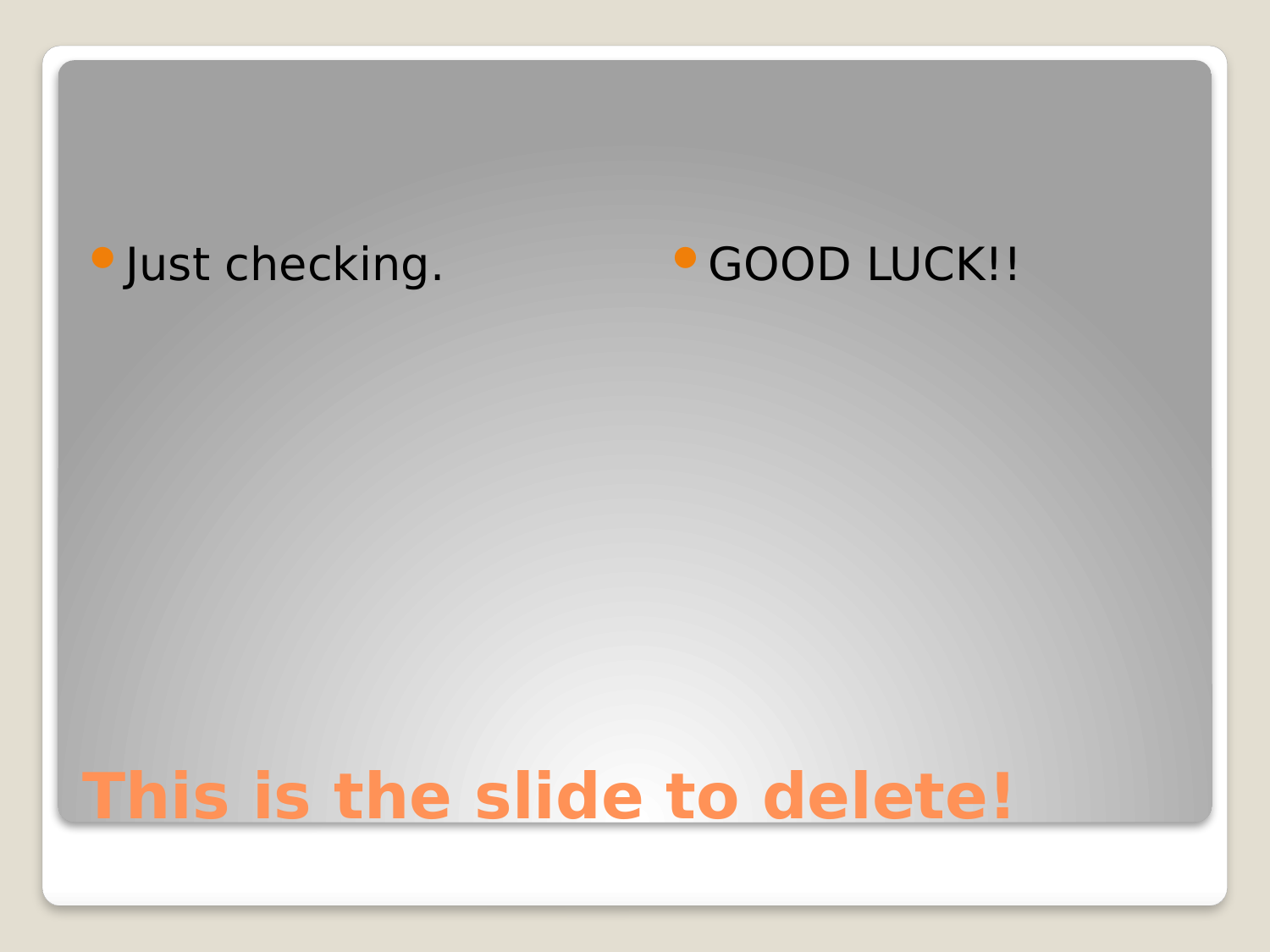

Just checking.
GOOD LUCK!!
# This is the slide to delete!